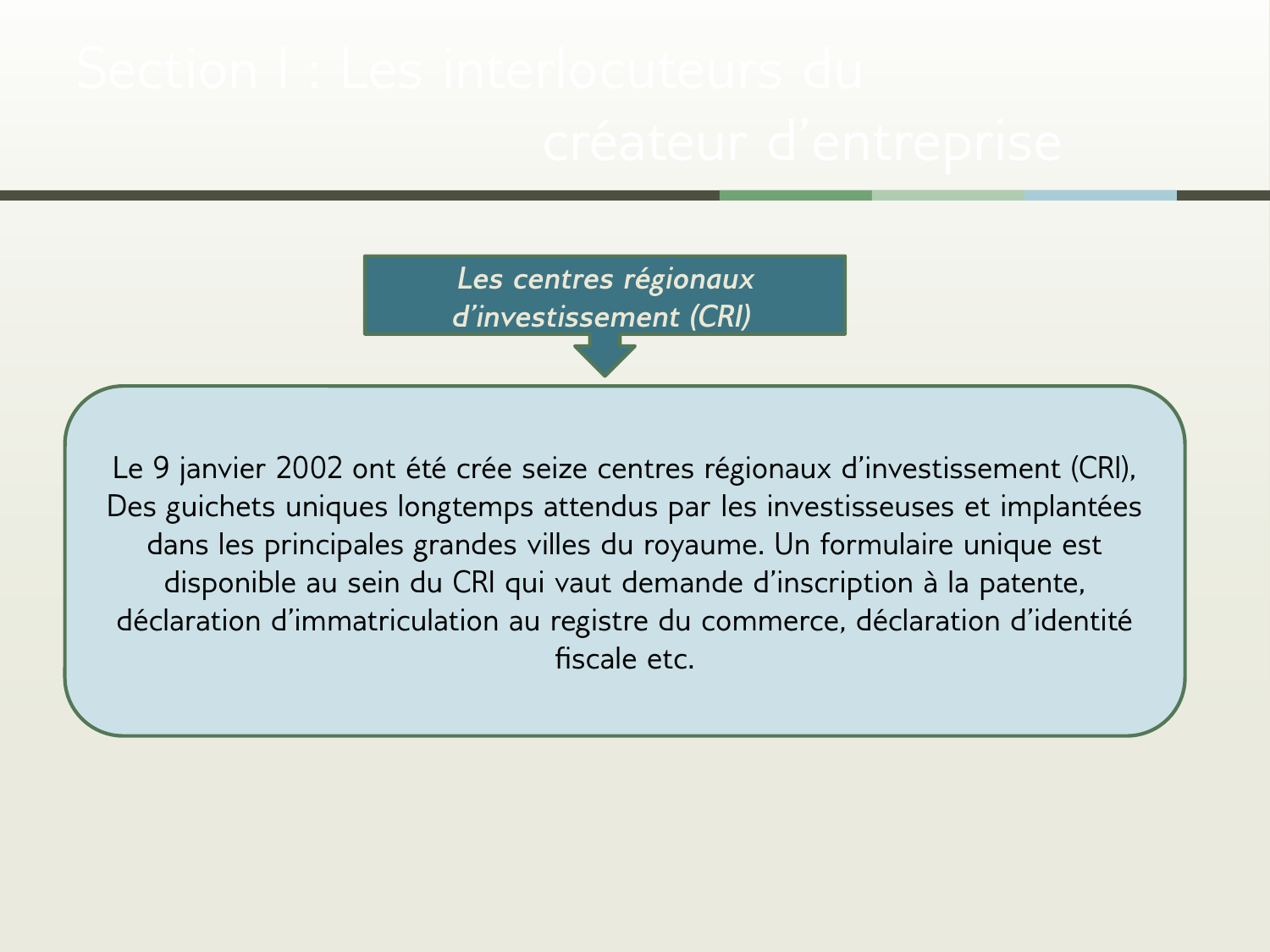

# Section I : Les interlocuteurs du créateur d’entreprise
Les centres régionaux d’investissement (CRI)
Le 9 janvier 2002 ont été crée seize centres régionaux d’investissement (CRI), Des guichets uniques longtemps attendus par les investisseuses et implantées dans les principales grandes villes du royaume. Un formulaire unique est disponible au sein du CRI qui vaut demande d’inscription à la patente, déclaration d’immatriculation au registre du commerce, déclaration d’identité fiscale etc.